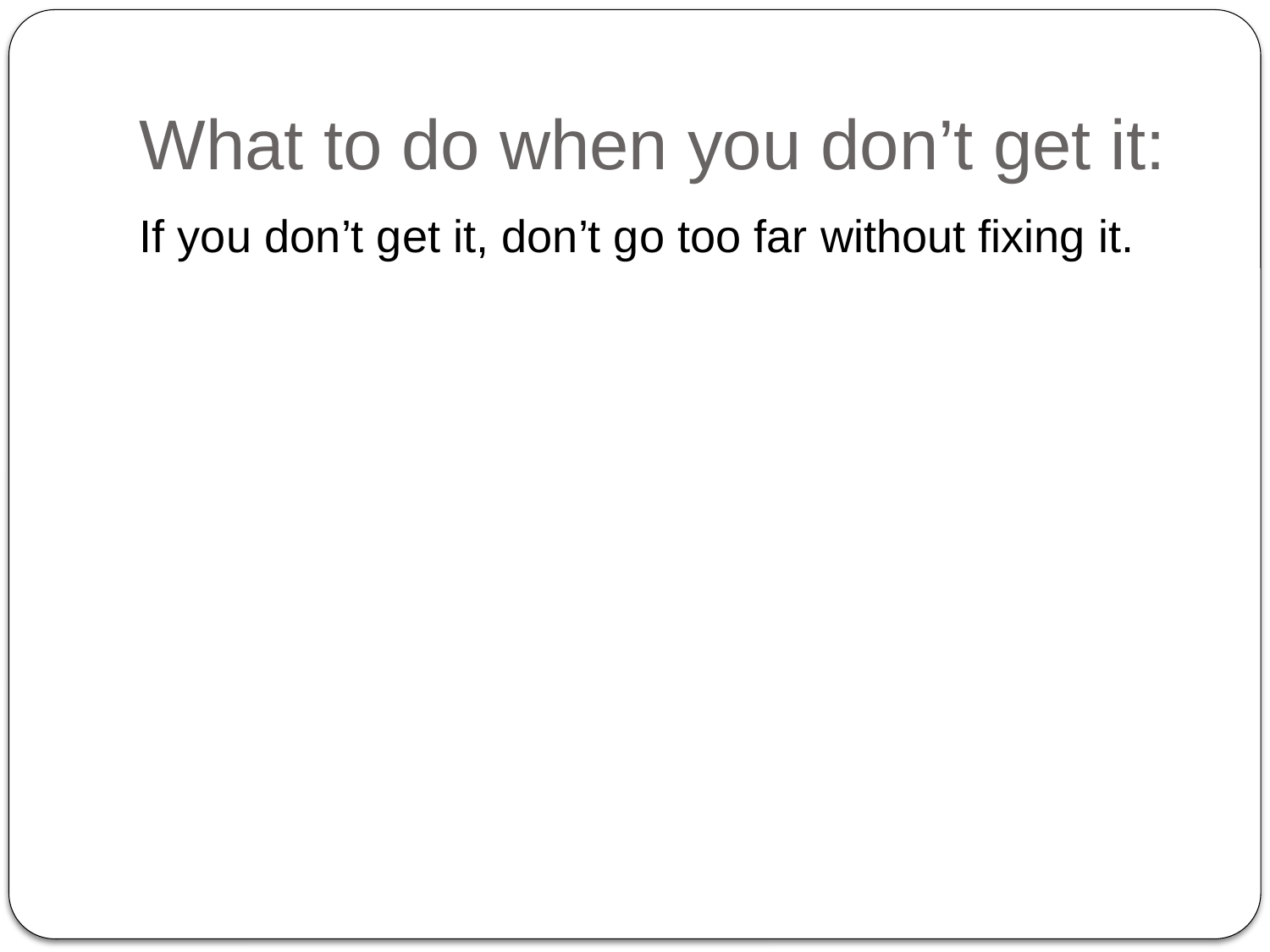

# What to do when you don’t get it:
If you don’t get it, don’t go too far without fixing it.